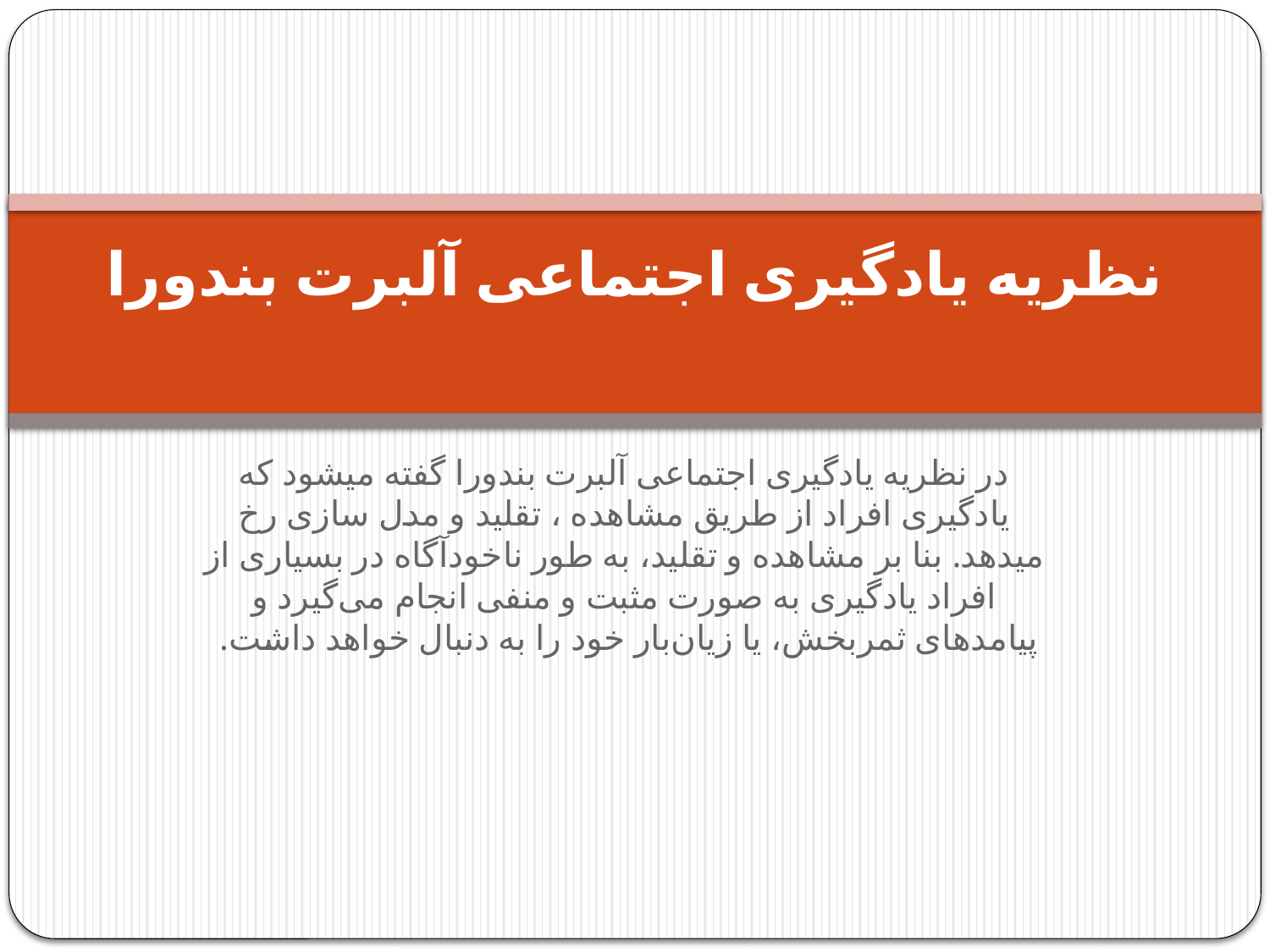

# نظریه یادگیری اجتماعی آلبرت بندورا
در نظریه یادگیری اجتماعی آلبرت بندورا گفته میشود که یادگیری افراد از طریق مشاهده ، تقلید و مدل سازی رخ میدهد. بنا بر مشاهده و تقلید، به طور ناخودآگاه در بسیاری از افراد یادگیری به صورت مثبت و منفی انجام می‌گیرد و پیامدهای ثمربخش،‌ یا زیان‌بار خود را به دنبال خواهد داشت.